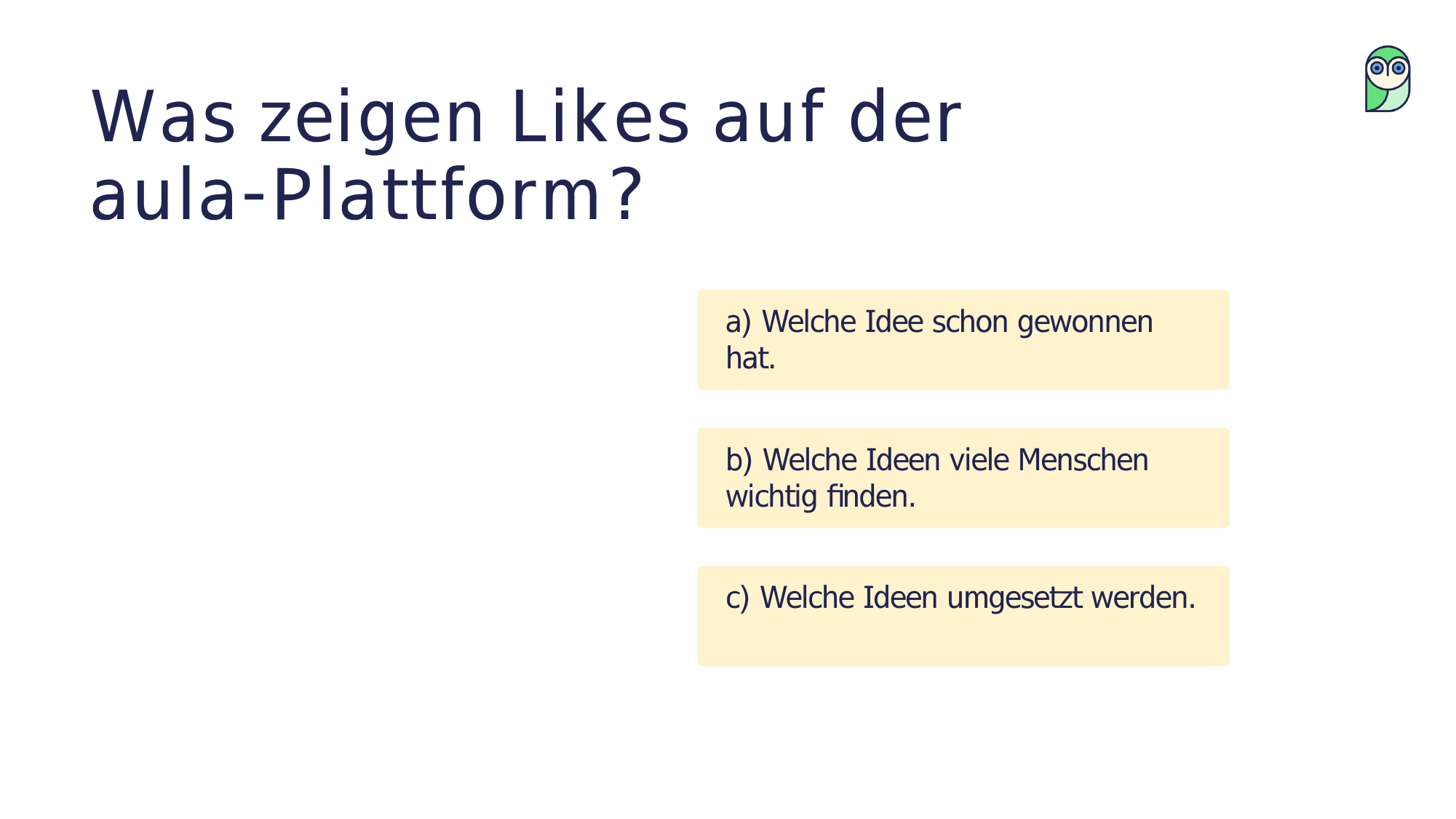

Was zeigen Likes auf der aula-Plattform?

a) Welche Idee schon gewonnen hat.

b) Welche Ideen viele Menschen wichtig finden.

c) Welche Ideen umgesetzt werden.